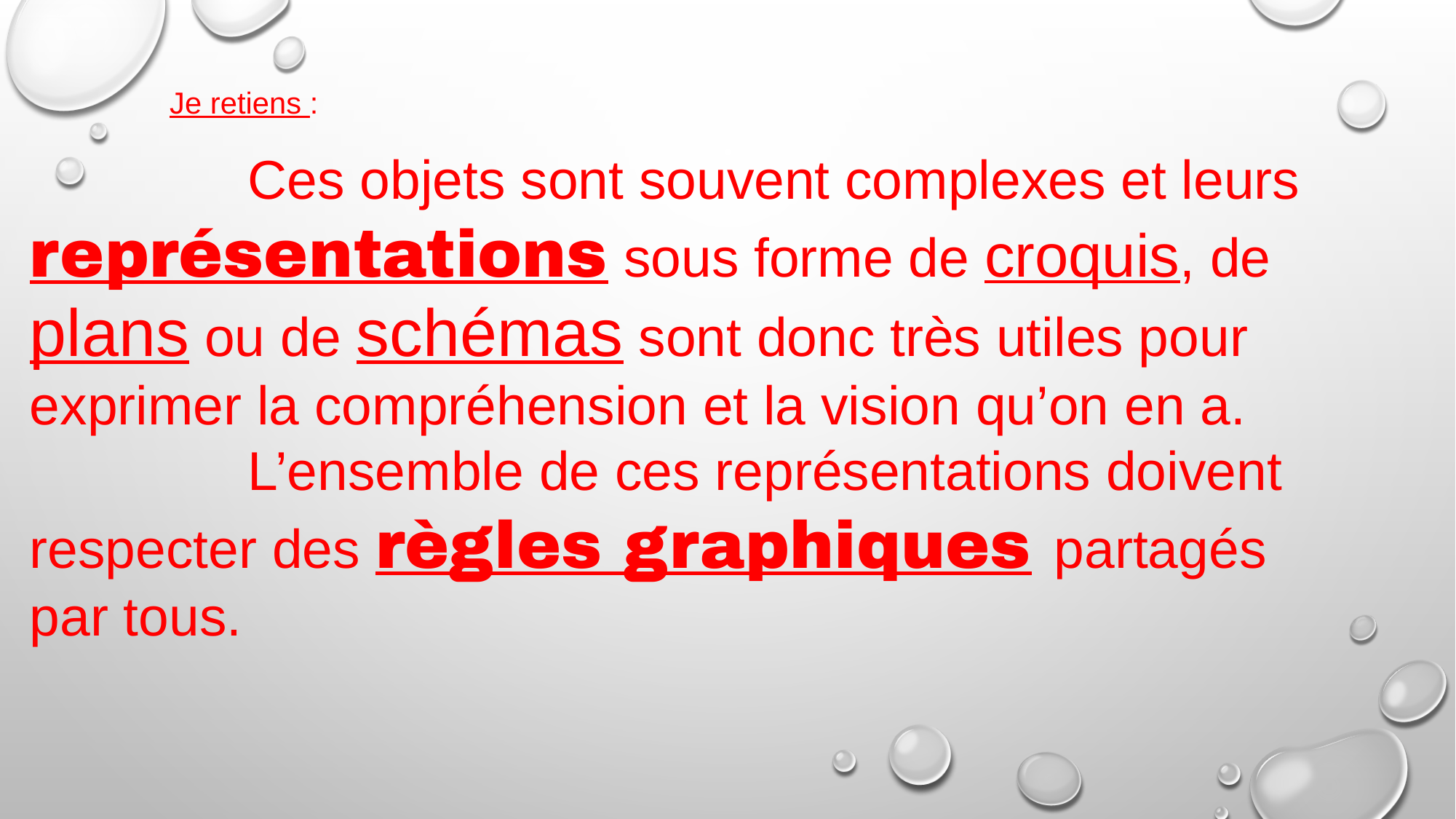

Je retiens :
		Ces objets sont souvent complexes et leurs représentations sous forme de croquis, de plans ou de schémas sont donc très utiles pour exprimer la compréhension et la vision qu’on en a.
		L’ensemble de ces représentations doivent respecter des règles graphiques partagés par tous.